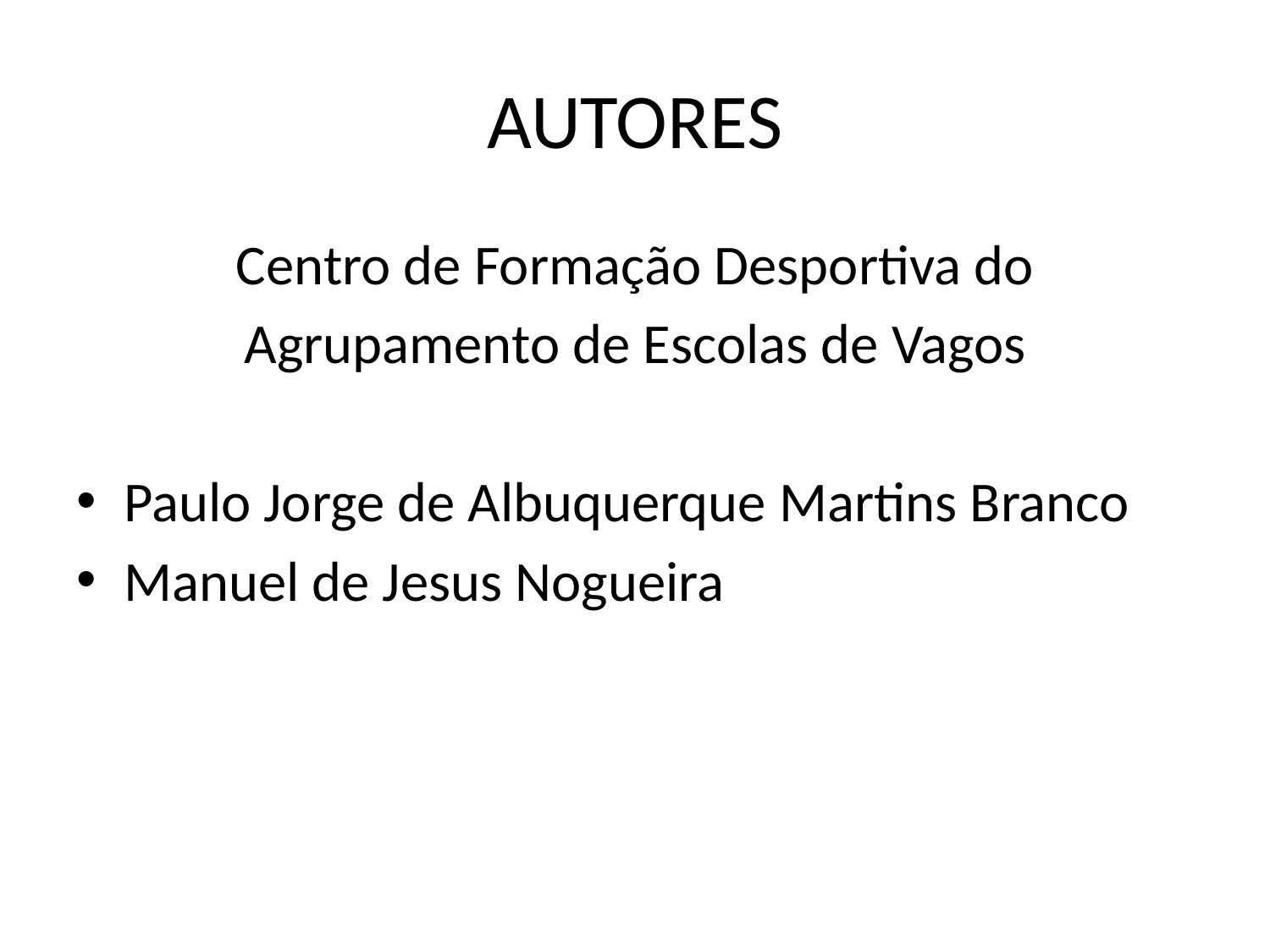

# AUTORES
Centro de Formação Desportiva do
Agrupamento de Escolas de Vagos

Paulo Jorge de Albuquerque Martins Branco
Manuel de Jesus Nogueira